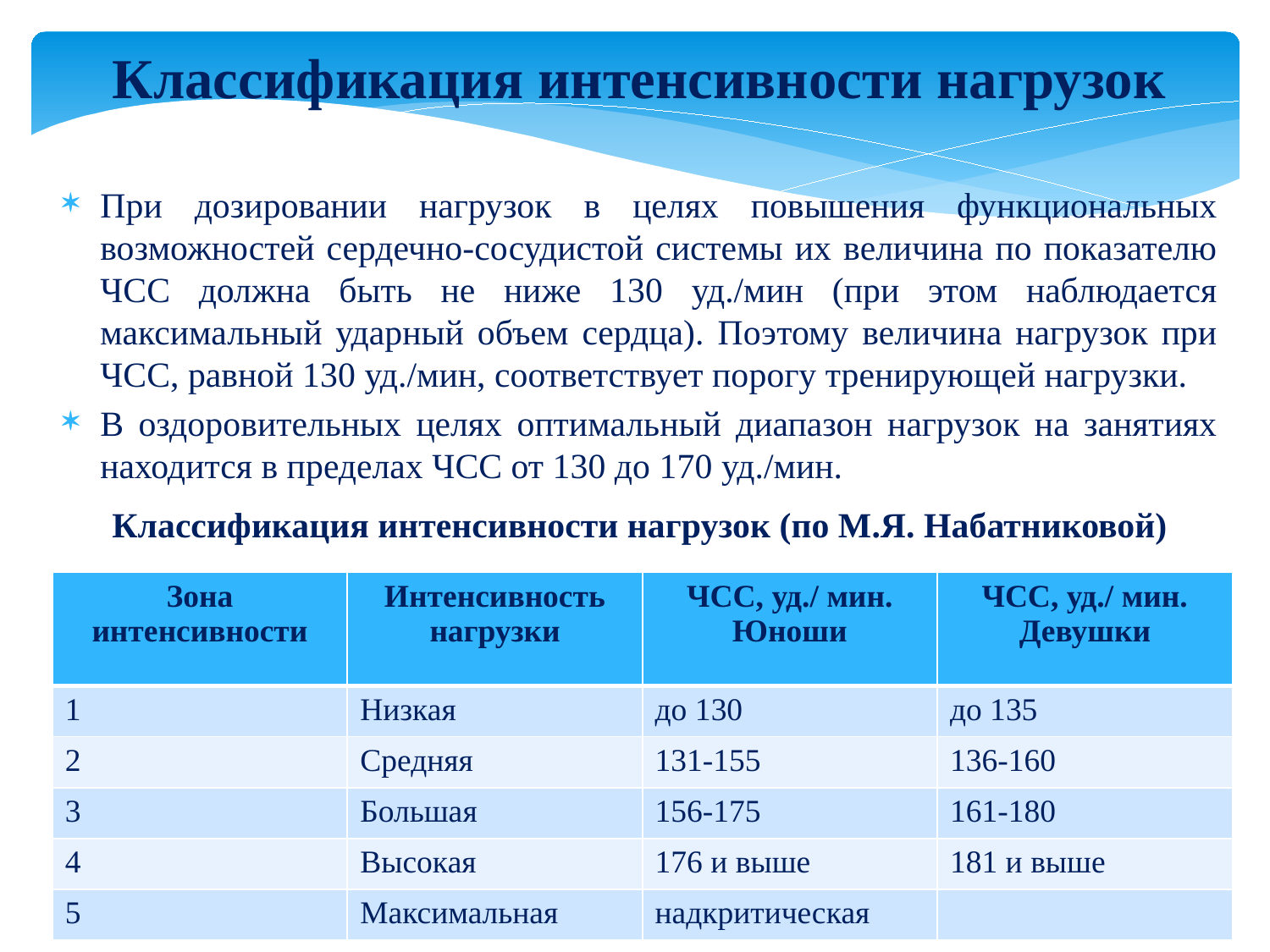

Классификация интенсивности нагрузок
При дозировании нагрузок в целях повышения функциональных возможностей сердечно-сосудистой системы их величина по показателю ЧСС должна быть не ниже 130 уд./мин (при этом наблюдается максимальный ударный объем сердца). Поэтому величина нагрузок при ЧСС, равной 130 уд./мин, соответствует порогу тренирующей нагрузки.
В оздоровительных целях оптимальный диапазон нагрузок на занятиях находится в пределах ЧСС от 130 до 170 уд./мин.
Классификация интенсивности нагрузок (по М.Я. Набатниковой)
| Зона интенсивности | Интенсивность нагрузки | ЧСС, уд./ мин. Юноши | ЧСС, уд./ мин. Девушки |
| --- | --- | --- | --- |
| 1 | Низкая | до 130 | до 135 |
| 2 | Средняя | 131-155 | 136-160 |
| 3 | Большая | 156-175 | 161-180 |
| 4 | Высокая | 176 и выше | 181 и выше |
| 5 | Максимальная | надкритическая |  |